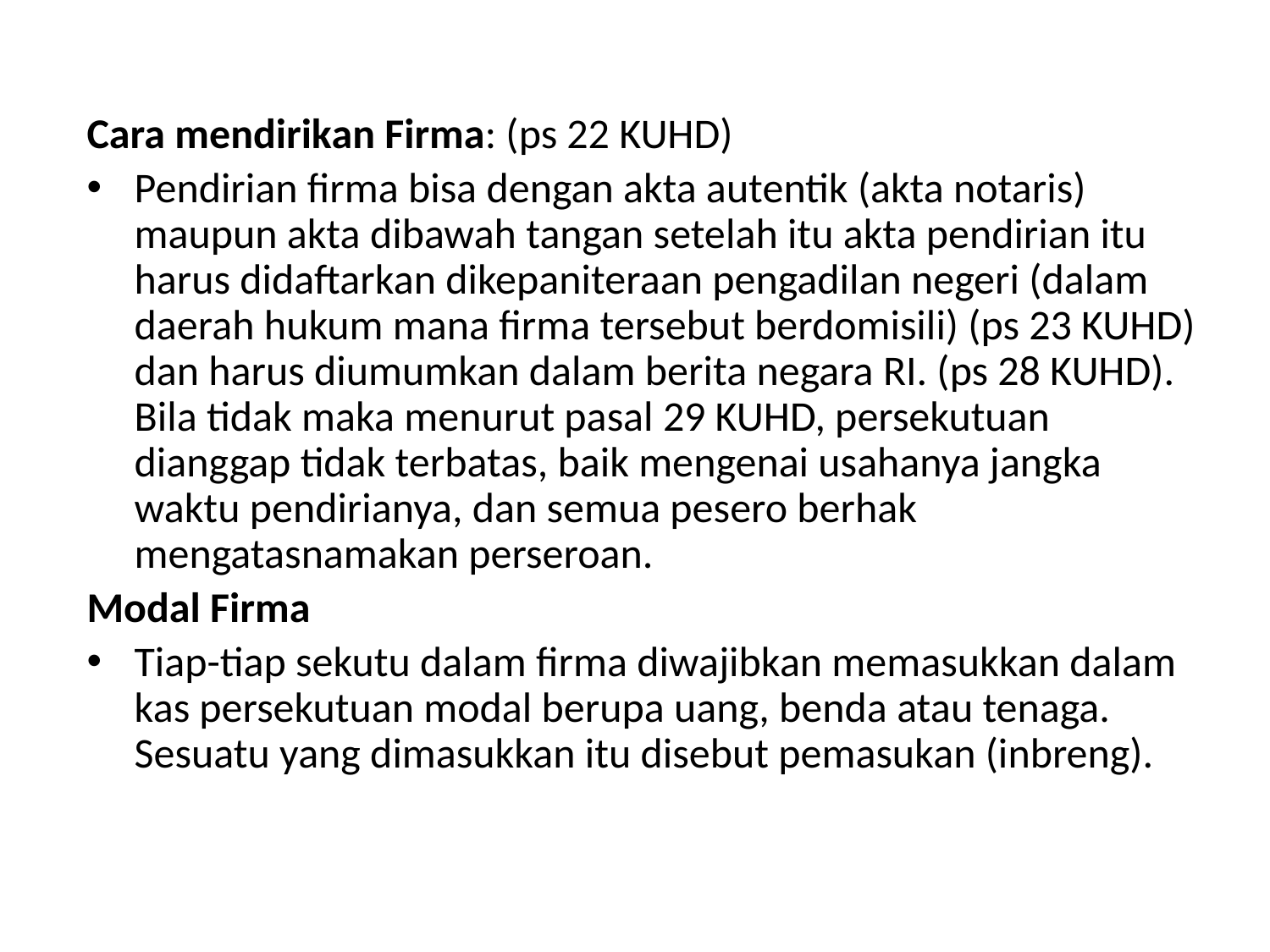

Cara mendirikan Firma: (ps 22 KUHD)
Pendirian firma bisa dengan akta autentik (akta notaris) maupun akta dibawah tangan setelah itu akta pendirian itu harus didaftarkan dikepaniteraan pengadilan negeri (dalam daerah hukum mana firma tersebut berdomisili) (ps 23 KUHD) dan harus diumumkan dalam berita negara RI. (ps 28 KUHD). Bila tidak maka menurut pasal 29 KUHD, persekutuan dianggap tidak terbatas, baik mengenai usahanya jangka waktu pendirianya, dan semua pesero berhak mengatasnamakan perseroan.
Modal Firma
Tiap-tiap sekutu dalam firma diwajibkan memasukkan dalam kas persekutuan modal berupa uang, benda atau tenaga. Sesuatu yang dimasukkan itu disebut pemasukan (inbreng).